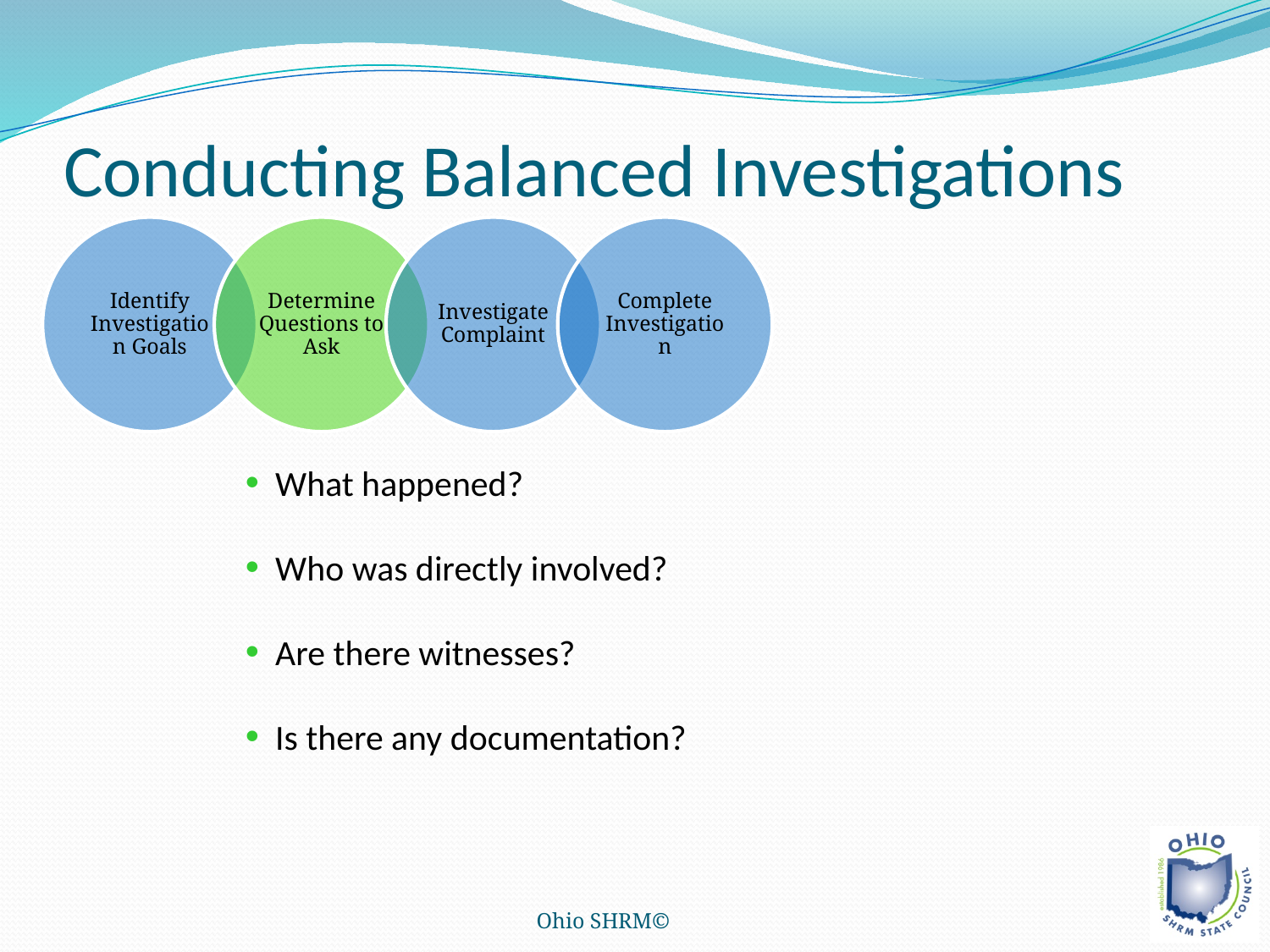

# Conducting Balanced Investigations
Identify Investigation Goals
Determine Questions to Ask
Investigate Complaint
Complete Investigation
What happened?

Who was directly involved?

Are there witnesses?

Is there any documentation?
Ohio SHRM©